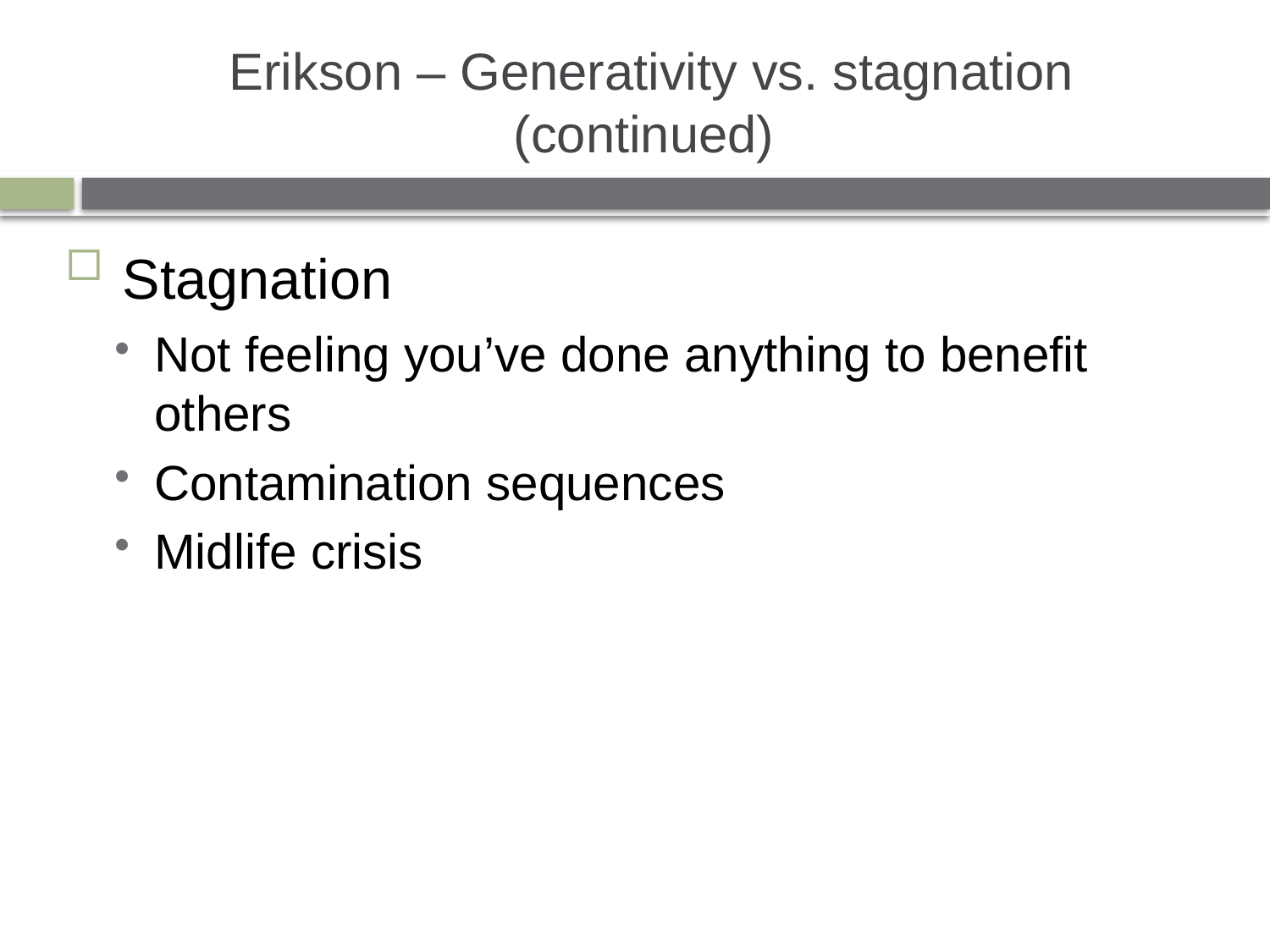

# Erikson – Generativity vs. stagnation (continued)
 Stagnation
Not feeling you’ve done anything to benefit others
Contamination sequences
Midlife crisis